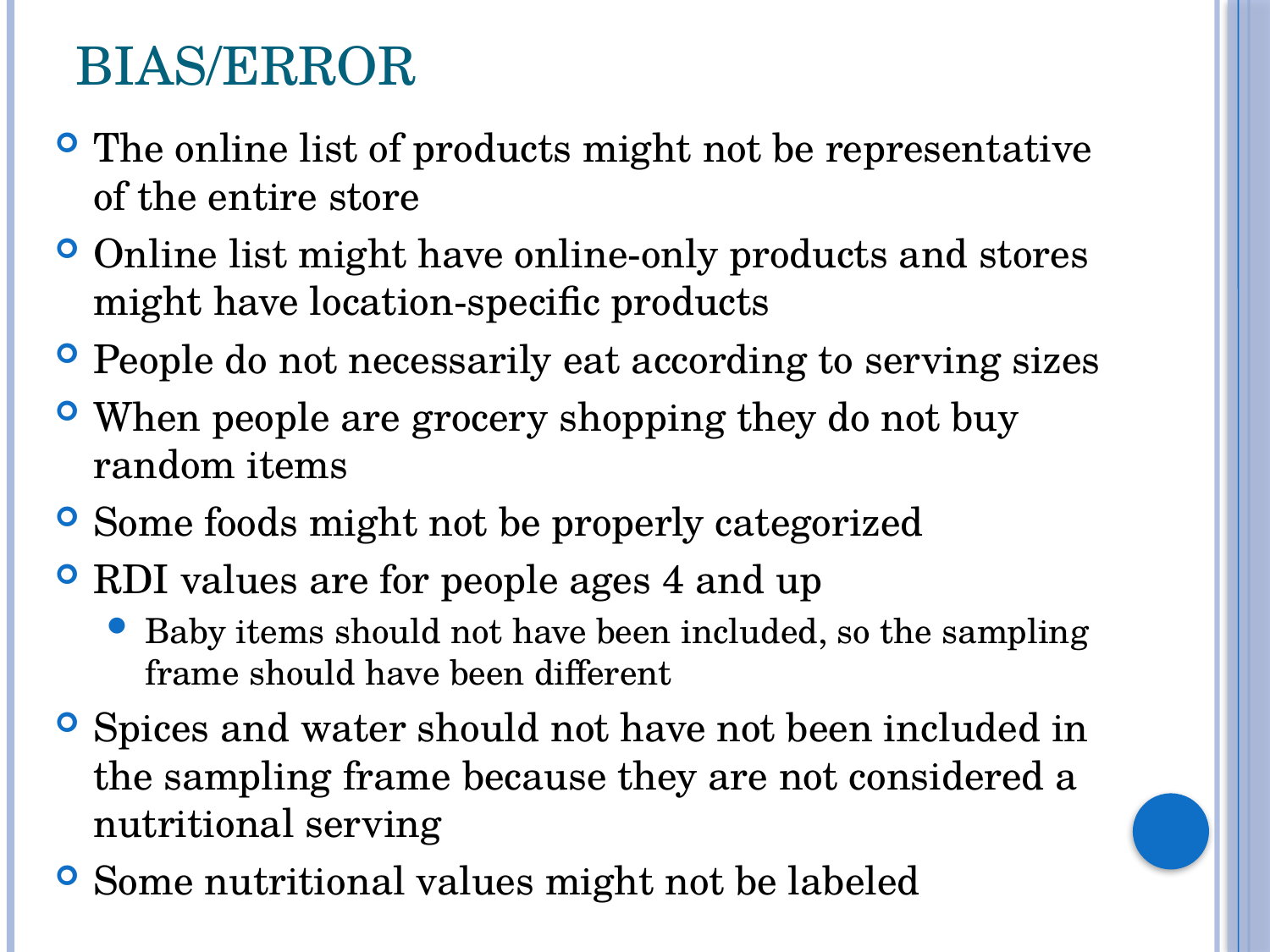

# Bias/Error
The online list of products might not be representative of the entire store
Online list might have online-only products and stores might have location-specific products
People do not necessarily eat according to serving sizes
When people are grocery shopping they do not buy random items
Some foods might not be properly categorized
RDI values are for people ages 4 and up
Baby items should not have been included, so the sampling frame should have been different
Spices and water should not have not been included in the sampling frame because they are not considered a nutritional serving
Some nutritional values might not be labeled